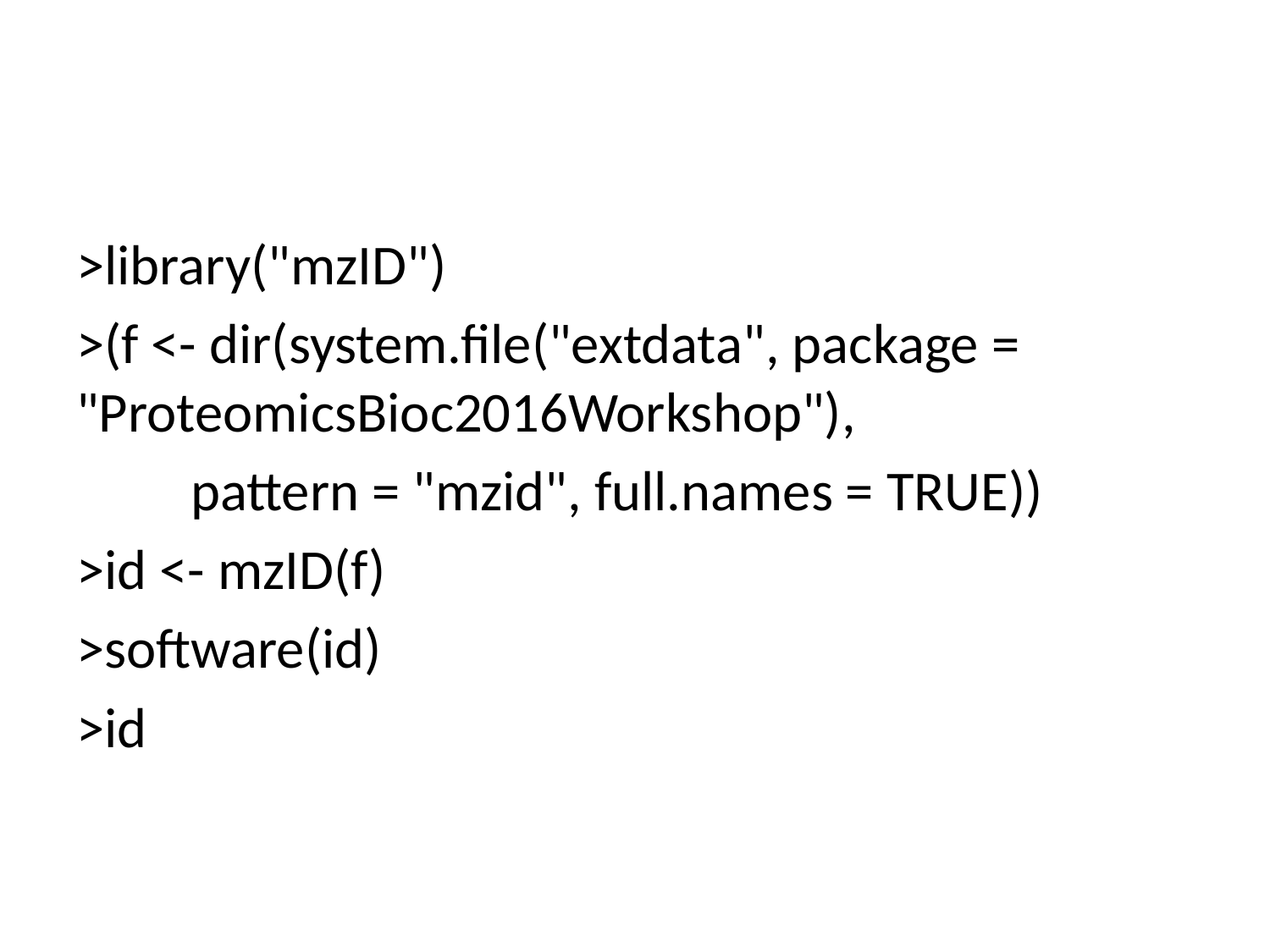

#
>library("mzID")
>(f <- dir(system.file("extdata", package = "ProteomicsBioc2016Workshop"),
         pattern = "mzid", full.names = TRUE))
>id <- mzID(f)
>software(id)
>id